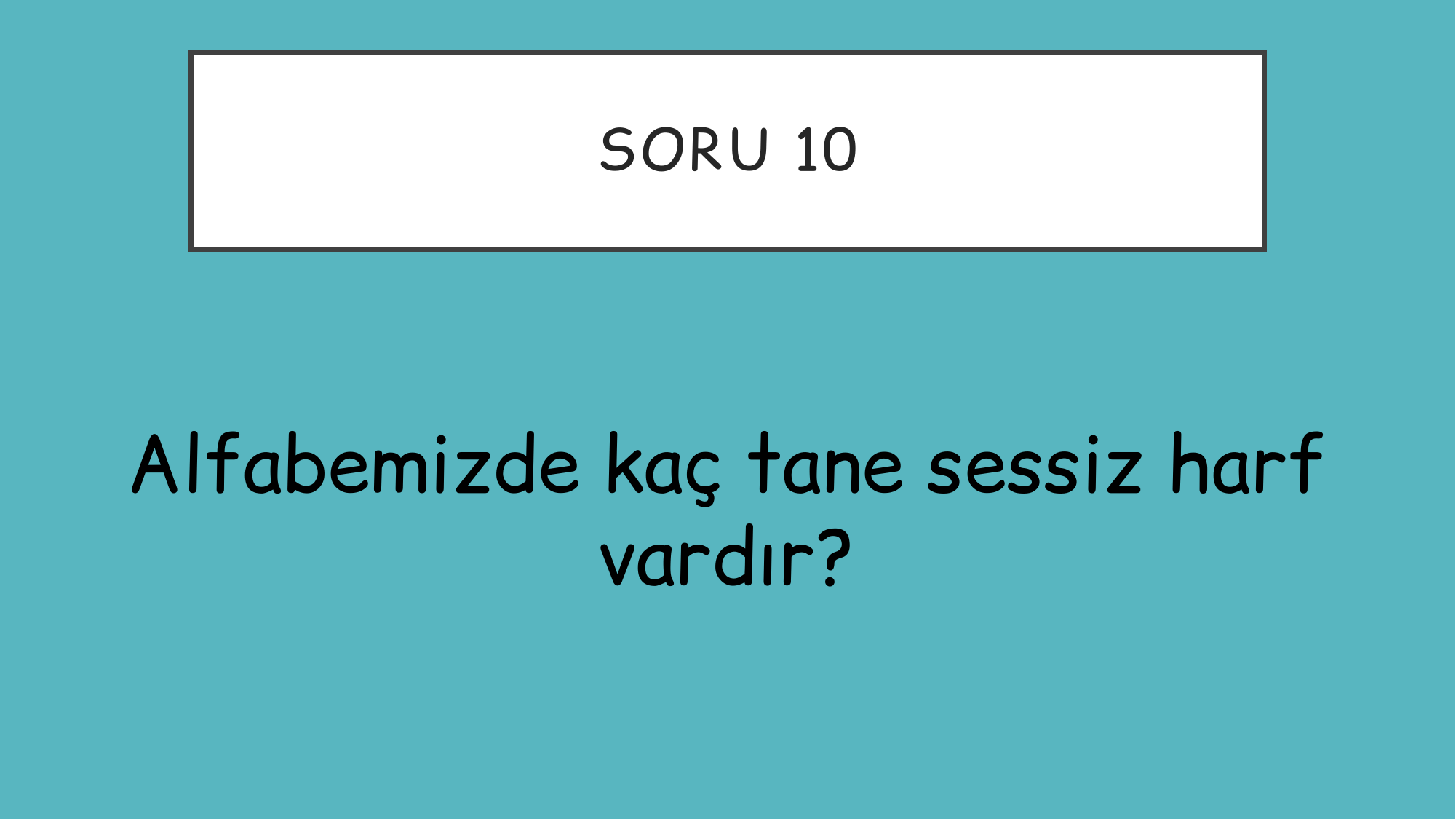

# Soru 10
Alfabemizde kaç tane sessiz harf vardır?